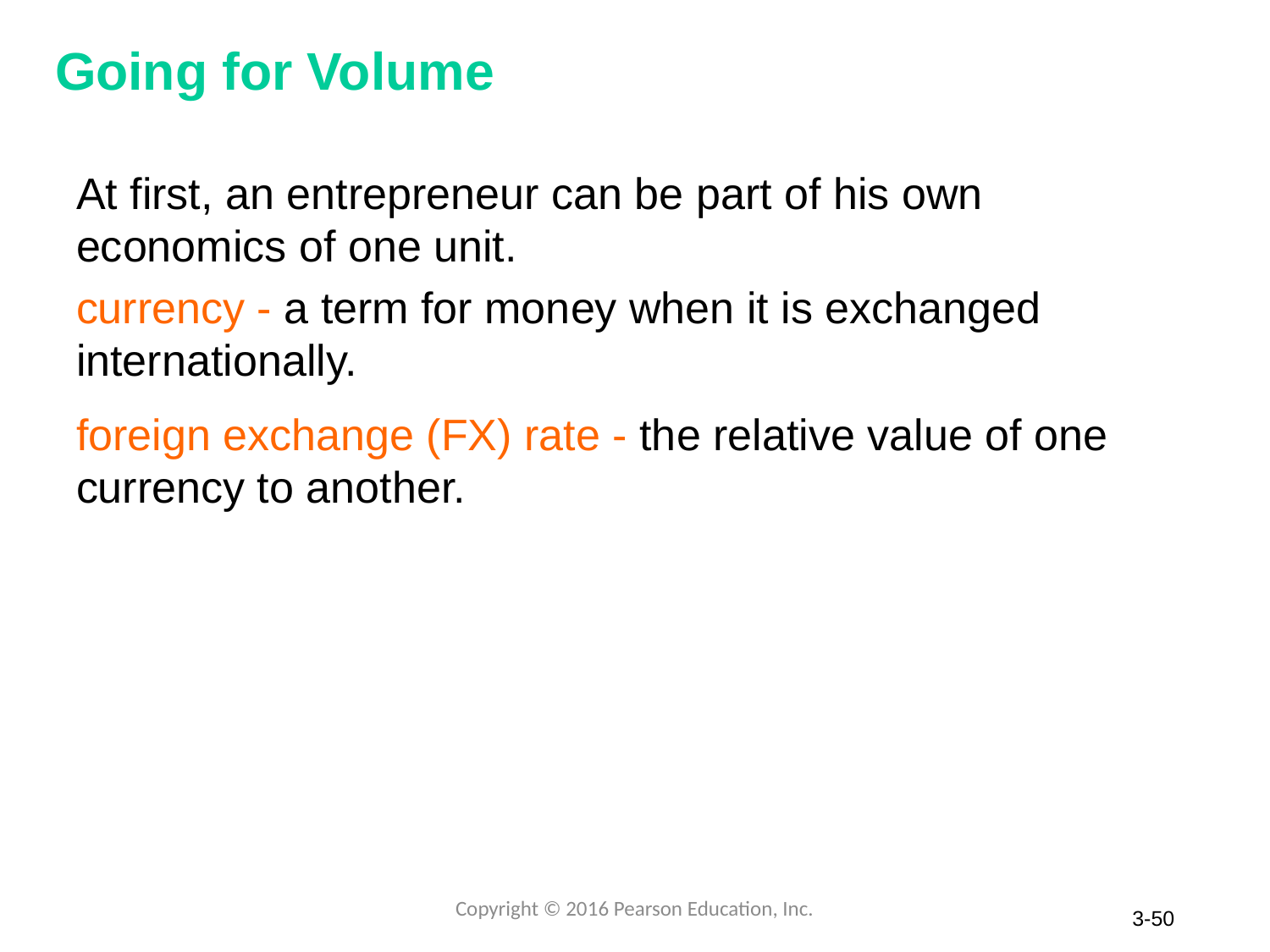

# Going for Volume
At first, an entrepreneur can be part of his own economics of one unit.
currency - a term for money when it is exchanged internationally.

foreign exchange (FX) rate - the relative value of one currency to another.
Copyright © 2016 Pearson Education, Inc.